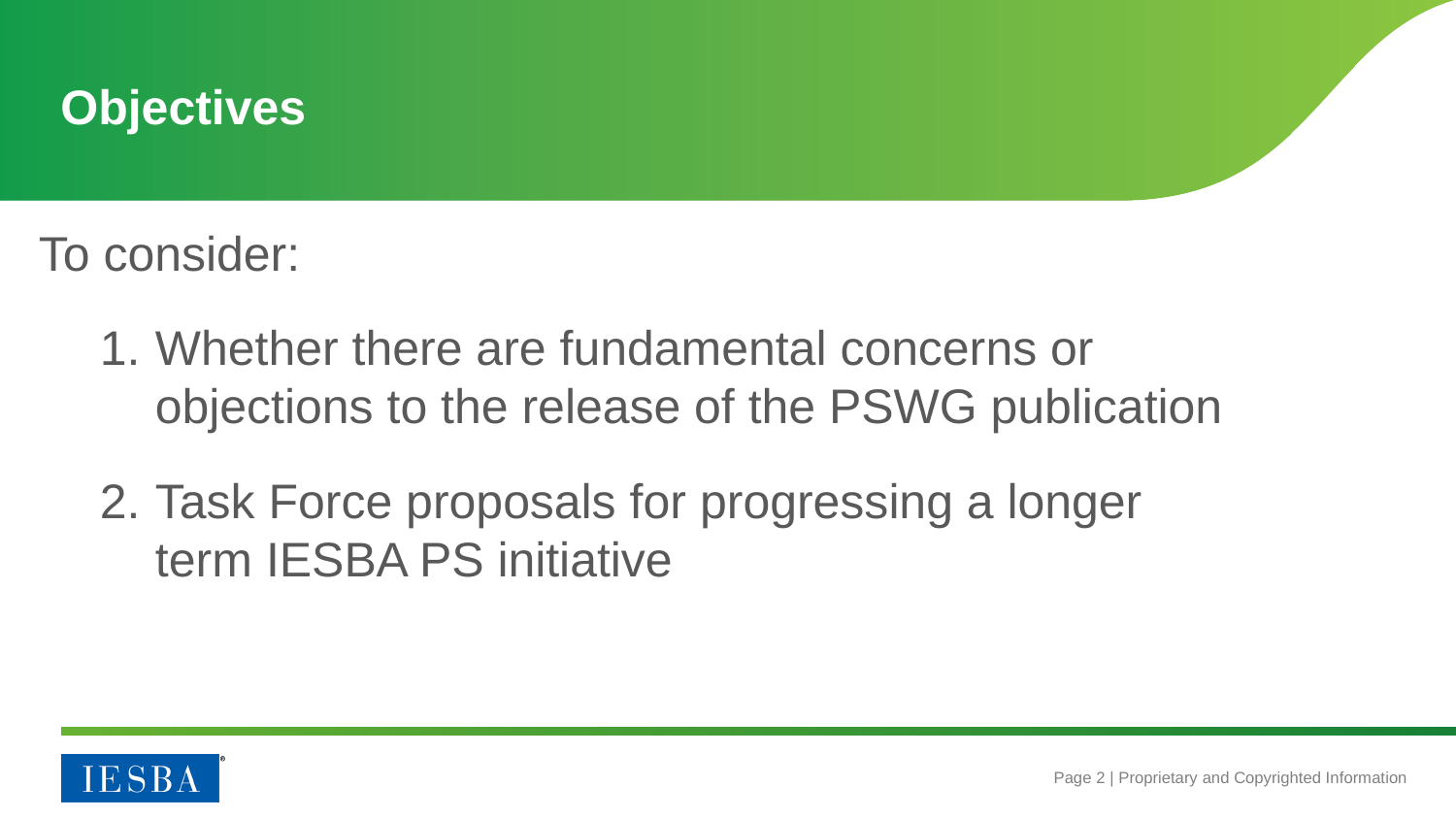

# Objectives
To consider:
Whether there are fundamental concerns or objections to the release of the PSWG publication
Task Force proposals for progressing a longer term IESBA PS initiative